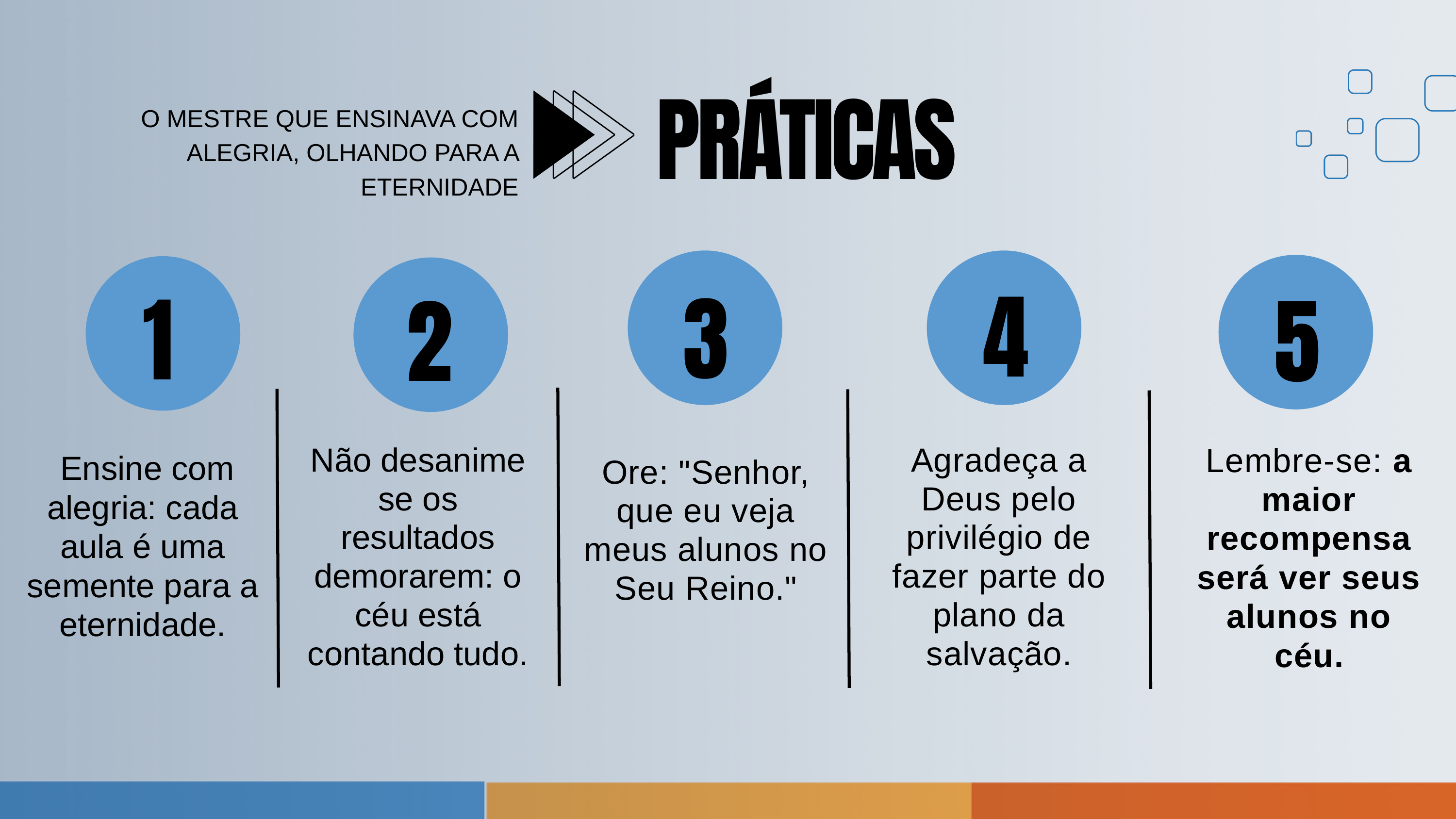

PRÁTICAS

O MESTRE QUE ENSINAVA COM ALEGRIA, OLHANDO PARA A ETERNIDADE

4
3
1
2
5

Não desanime se os resultados demorarem: o céu está contando tudo.
Agradeça a Deus pelo privilégio de fazer parte do plano da salvação.
Lembre-se: a maior recompensa será ver seus alunos no céu.
 Ensine com alegria: cada aula é uma semente para a eternidade.
Ore: "Senhor, que eu veja meus alunos no Seu Reino."